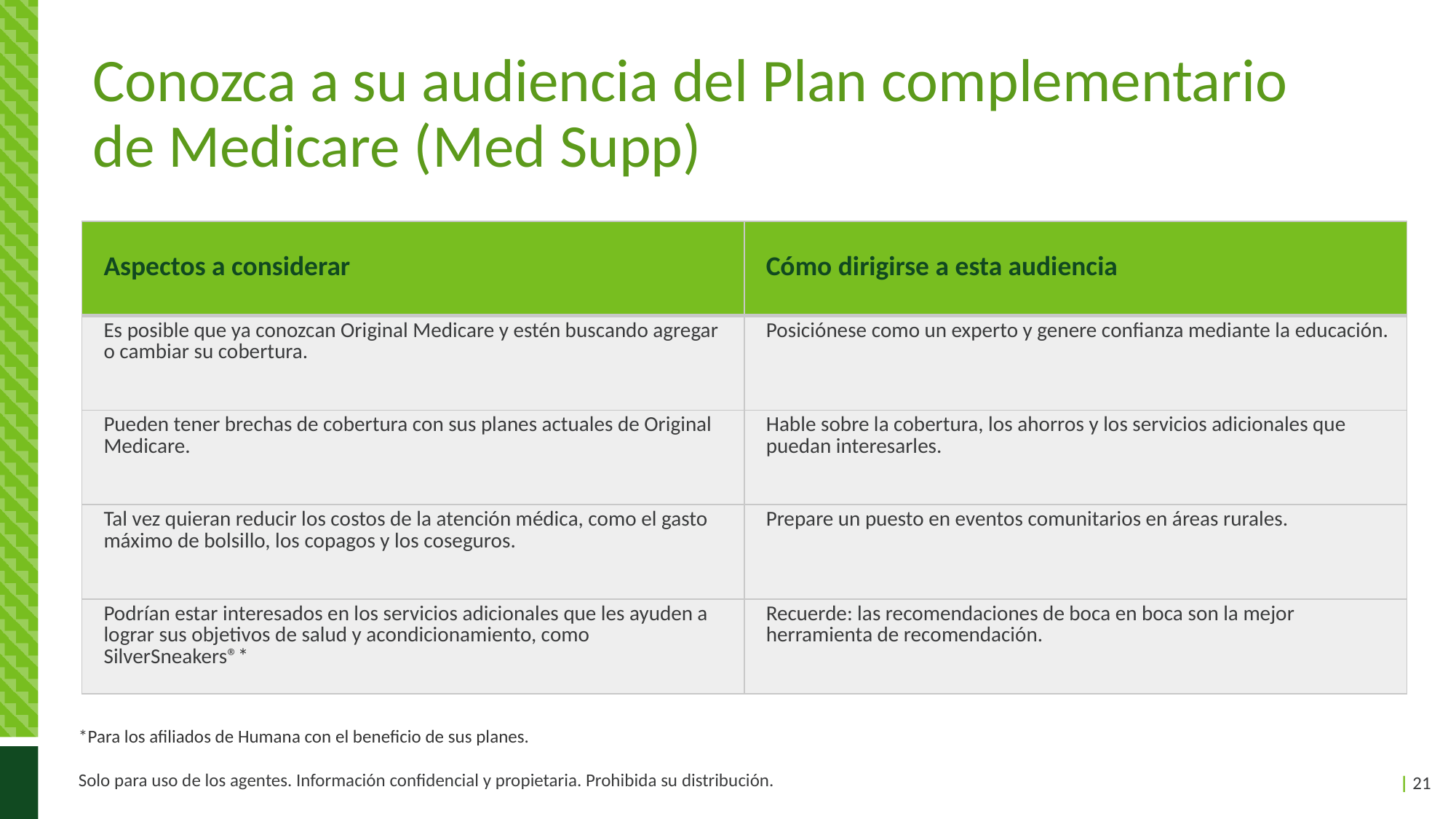

# Conozca a su audiencia del Plan complementario de Medicare (Med Supp)
| Aspectos a considerar | Cómo dirigirse a esta audiencia |
| --- | --- |
| Es posible que ya conozcan Original Medicare y estén buscando agregar o cambiar su cobertura. | Posiciónese como un experto y genere confianza mediante la educación. |
| Pueden tener brechas de cobertura con sus planes actuales de Original Medicare. | Hable sobre la cobertura, los ahorros y los servicios adicionales que puedan interesarles. |
| Tal vez quieran reducir los costos de la atención médica, como el gasto máximo de bolsillo, los copagos y los coseguros. | Prepare un puesto en eventos comunitarios en áreas rurales. |
| Podrían estar interesados en los servicios adicionales que les ayuden a lograr sus objetivos de salud y acondicionamiento, como SilverSneakers®\* | Recuerde: las recomendaciones de boca en boca son la mejor herramienta de recomendación. |
*Para los afiliados de Humana con el beneficio de sus planes.

Solo para uso de los agentes. Información confidencial y propietaria. Prohibida su distribución.

| 21